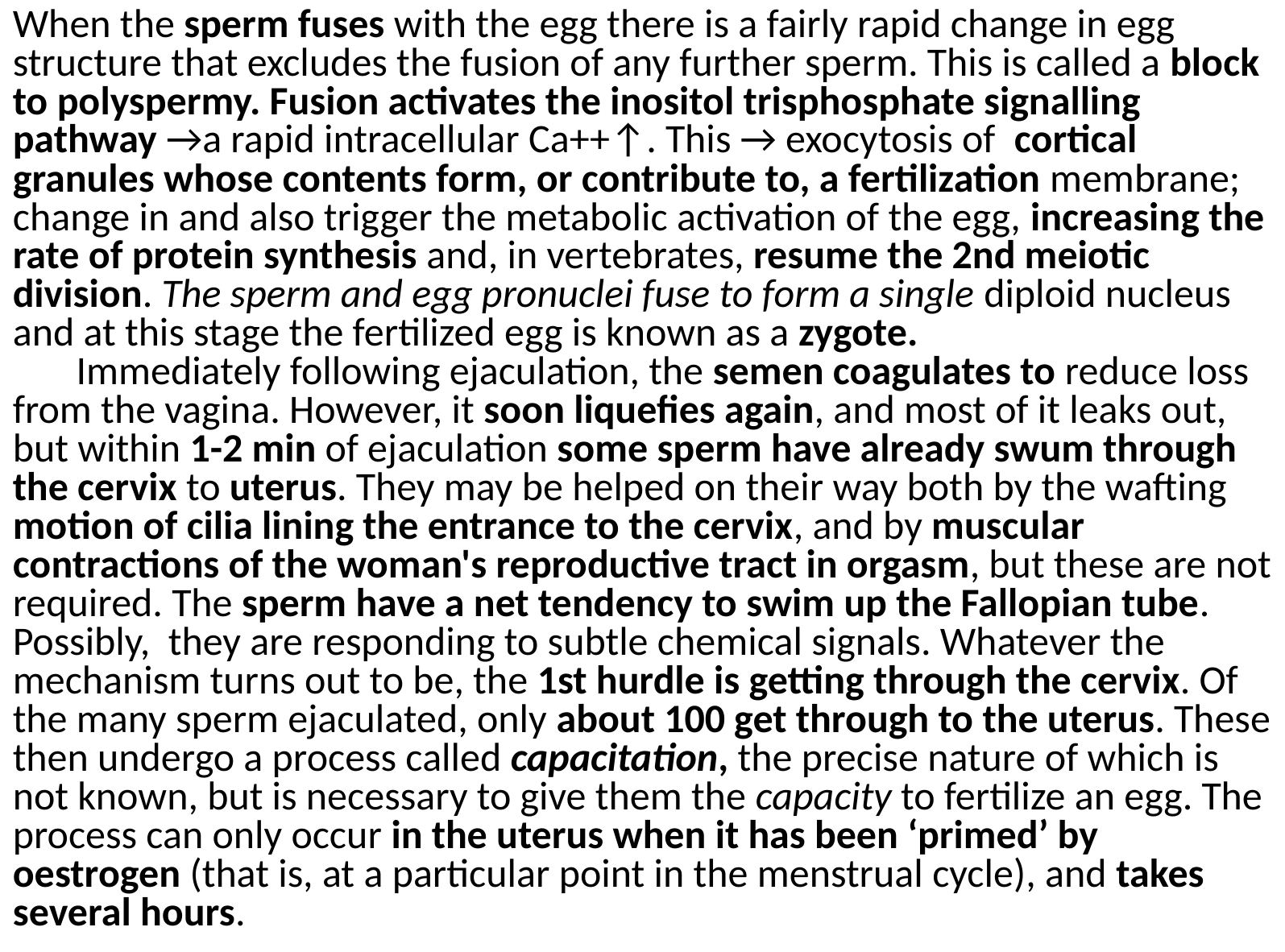

When the sperm fuses with the egg there is a fairly rapid change in egg structure that excludes the fusion of any further sperm. This is called a block to polyspermy. Fusion activates the inositol trisphosphate signalling pathway →a rapid intracellular Ca++↑. This → exocytosis of  cortical granules whose contents form, or contribute to, a fertilization membrane; change in and also trigger the metabolic activation of the egg, increasing the rate of protein synthesis and, in vertebrates, resume the 2nd meiotic division. The sperm and egg pronuclei fuse to form a single diploid nucleus and at this stage the fertilized egg is known as a zygote.
       Immediately following ejaculation, the semen coagulates to reduce loss from the vagina. However, it soon liquefies again, and most of it leaks out, but within 1-2 min of ejaculation some sperm have already swum through the cervix to uterus. They may be helped on their way both by the wafting motion of cilia lining the entrance to the cervix, and by muscular contractions of the woman's reproductive tract in orgasm, but these are not required. The sperm have a net tendency to swim up the Fallopian tube. Possibly,  they are responding to subtle chemical signals. Whatever the mechanism turns out to be, the 1st hurdle is getting through the cervix. Of the many sperm ejaculated, only about 100 get through to the uterus. These then undergo a process called capacitation, the precise nature of which is not known, but is necessary to give them the capacity to fertilize an egg. The process can only occur in the uterus when it has been ‘primed’ by oestrogen (that is, at a particular point in the menstrual cycle), and takes several hours.